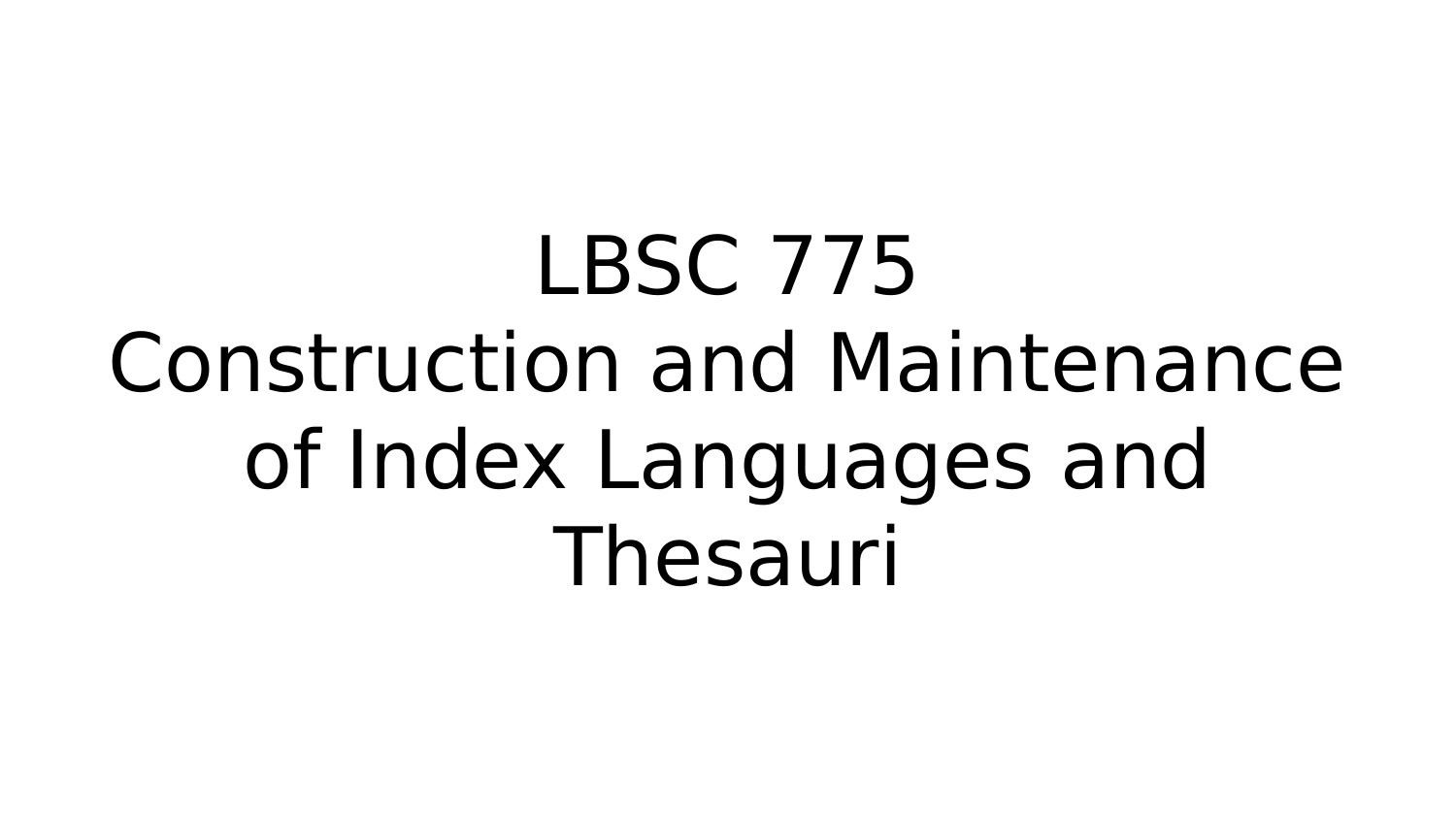

# LBSC 775
Construction and Maintenance of Index Languages and Thesauri